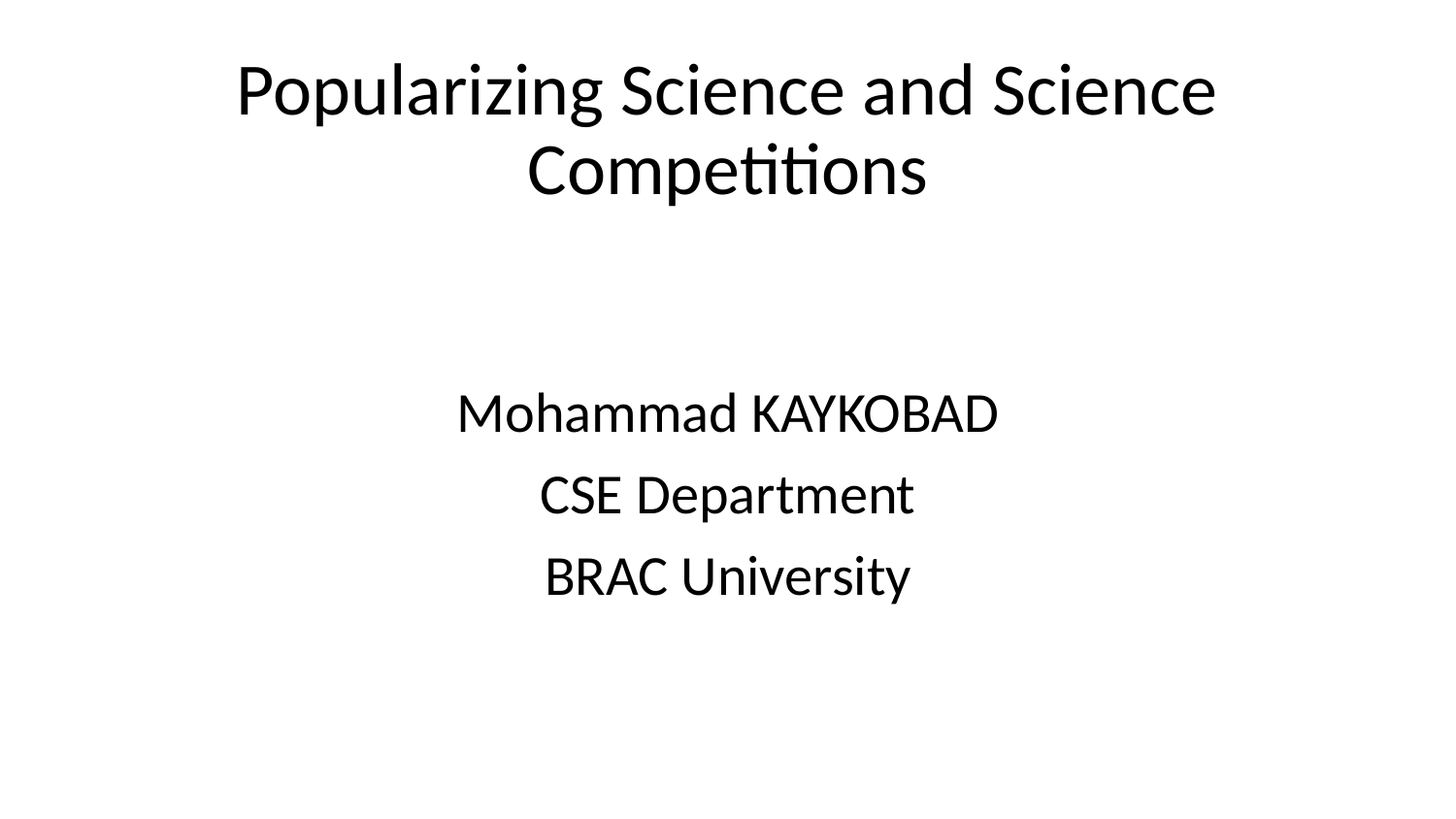

# Popularizing Science and Science Competitions
Mohammad KAYKOBAD
CSE Department
BRAC University